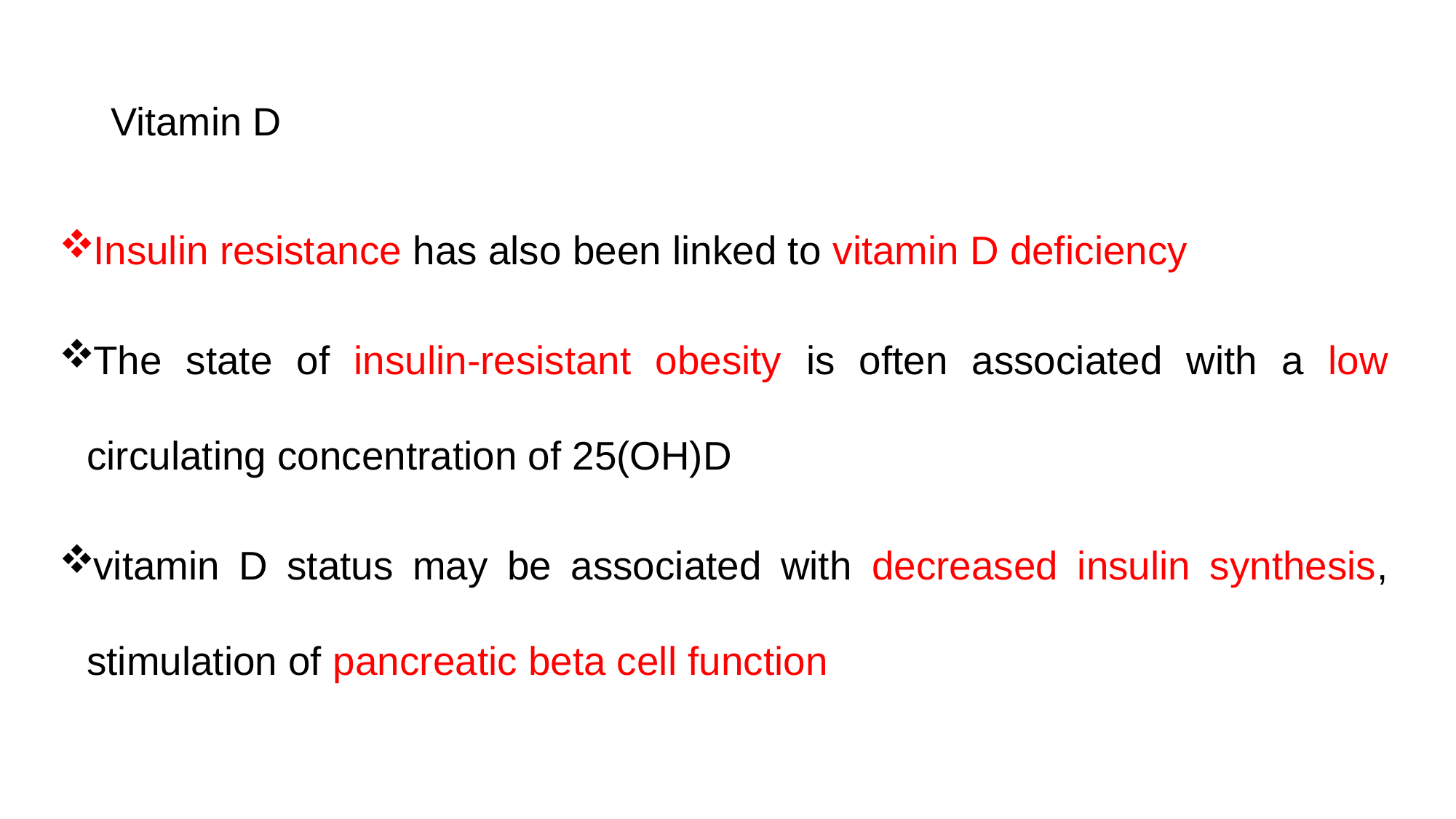

# Vitamin D
Insulin resistance has also been linked to vitamin D deficiency
The state of insulin-resistant obesity is often associated with a low circulating concentration of 25(OH)D
vitamin D status may be associated with decreased insulin synthesis, stimulation of pancreatic beta cell function